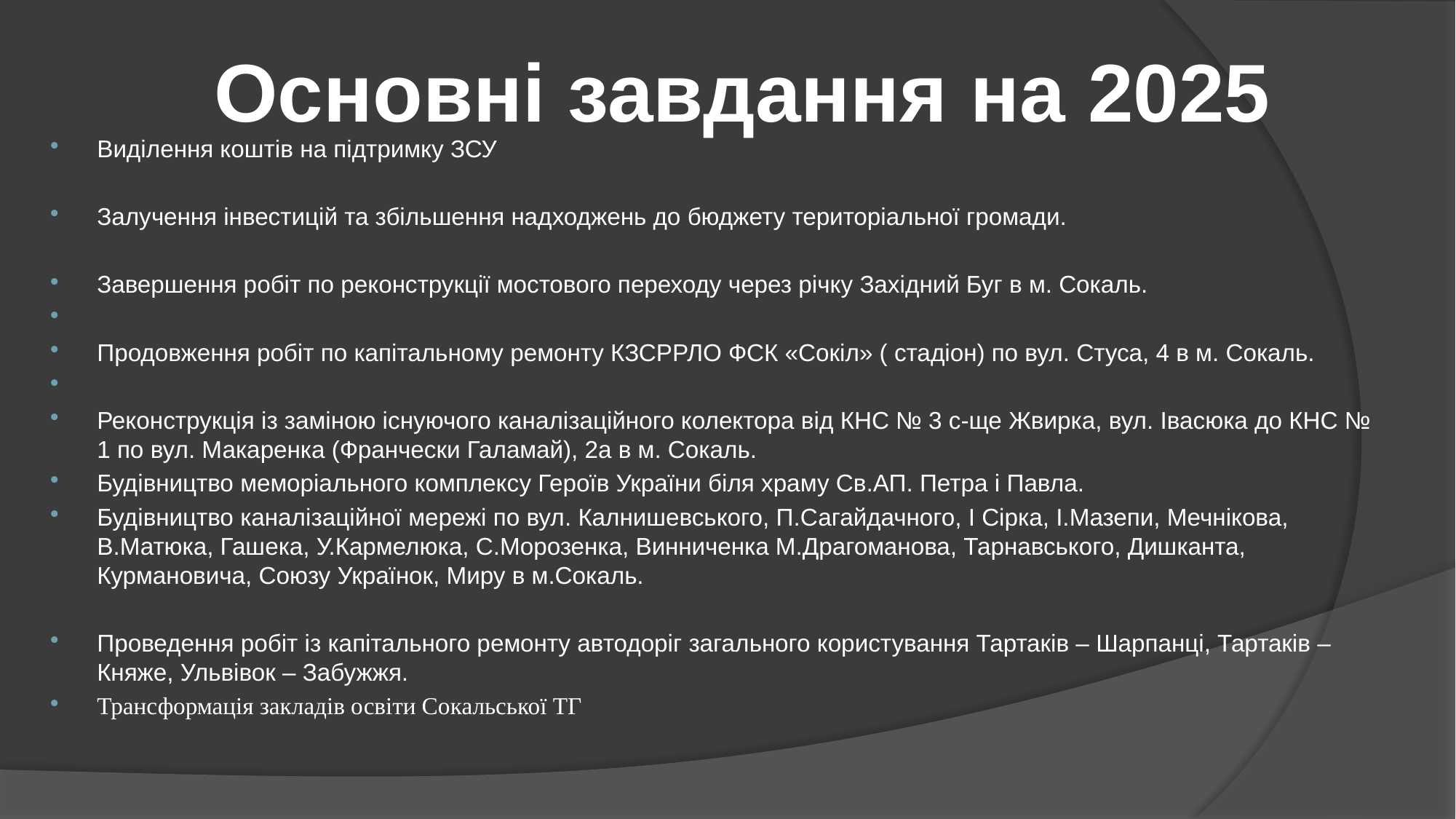

# Основні завдання на 2025
Виділення коштів на підтримку ЗСУ

Залучення інвестицій та збільшення надходжень до бюджету територіальної громади.

Завершення робіт по реконструкції мостового переходу через річку Західний Буг в м. Сокаль.

Продовження робіт по капітальному ремонту КЗСРРЛО ФСК «Сокіл» ( стадіон) по вул. Стуса, 4 в м. Сокаль.

Реконструкція із заміною існуючого каналізаційного колектора від КНС № 3 с-ще Жвирка, вул. Івасюка до КНС № 1 по вул. Макаренка (Франчески Галамай), 2а в м. Сокаль.
Будівництво меморіального комплексу Героїв України біля храму Св.АП. Петра і Павла.
Будівництво каналізаційної мережі по вул. Калнишевського, П.Сагайдачного, І Сірка, І.Мазепи, Мечнікова, В.Матюка, Гашека, У.Кармелюка, С.Морозенка, Винниченка М.Драгоманова, Тарнавського, Дишканта, Курмановича, Союзу Українок, Миру в м.Сокаль.

Проведення робіт із капітального ремонту автодоріг загального користування Тартаків – Шарпанці, Тартаків – Княже, Ульвівок – Забужжя.
Трансформація закладів освіти Сокальської ТГ